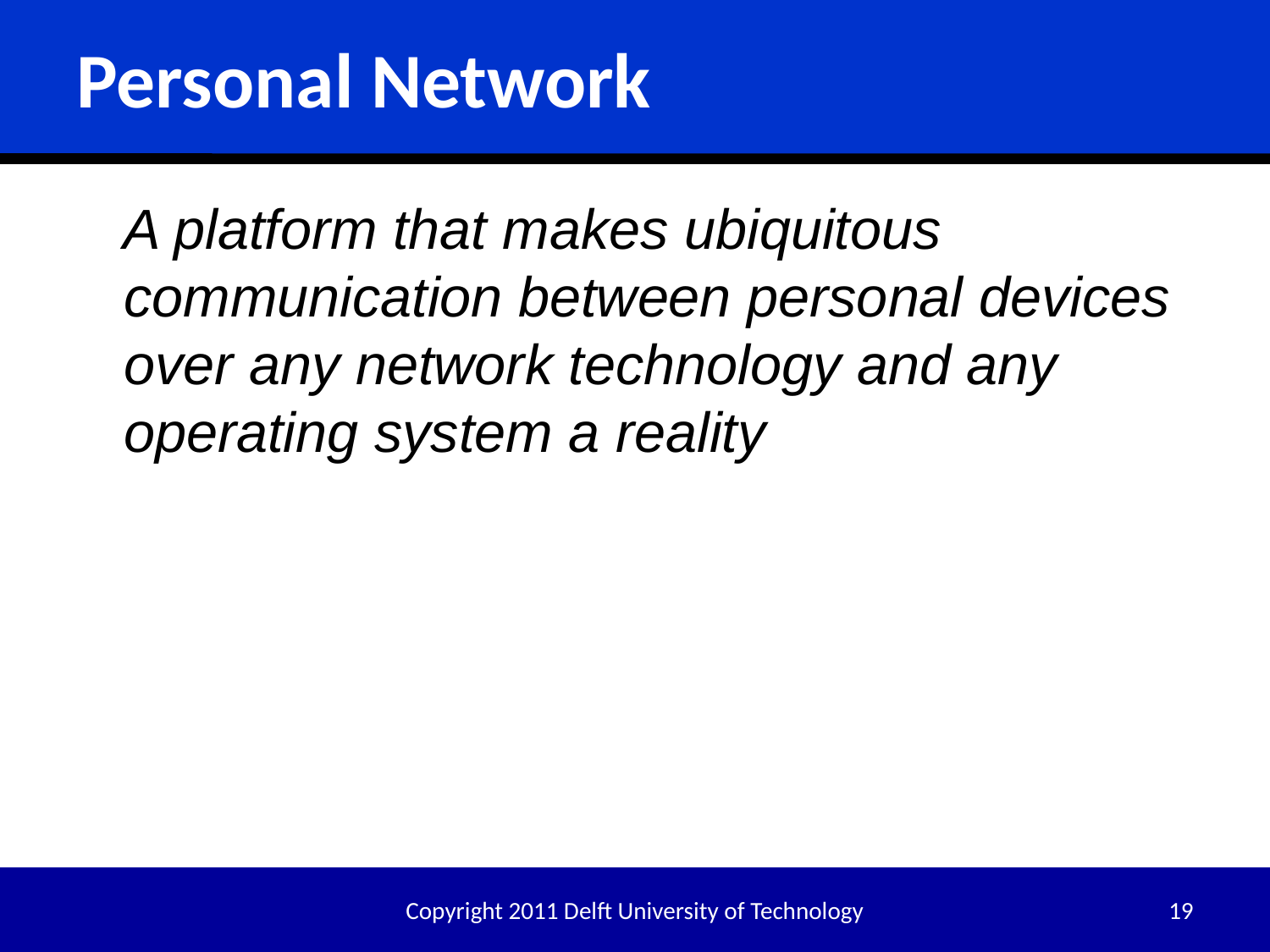

# Personal Network
   A platform that makes ubiquitous communication between personal devices over any network technology and any operating system a reality
Copyright 2011 Delft University of Technology
19